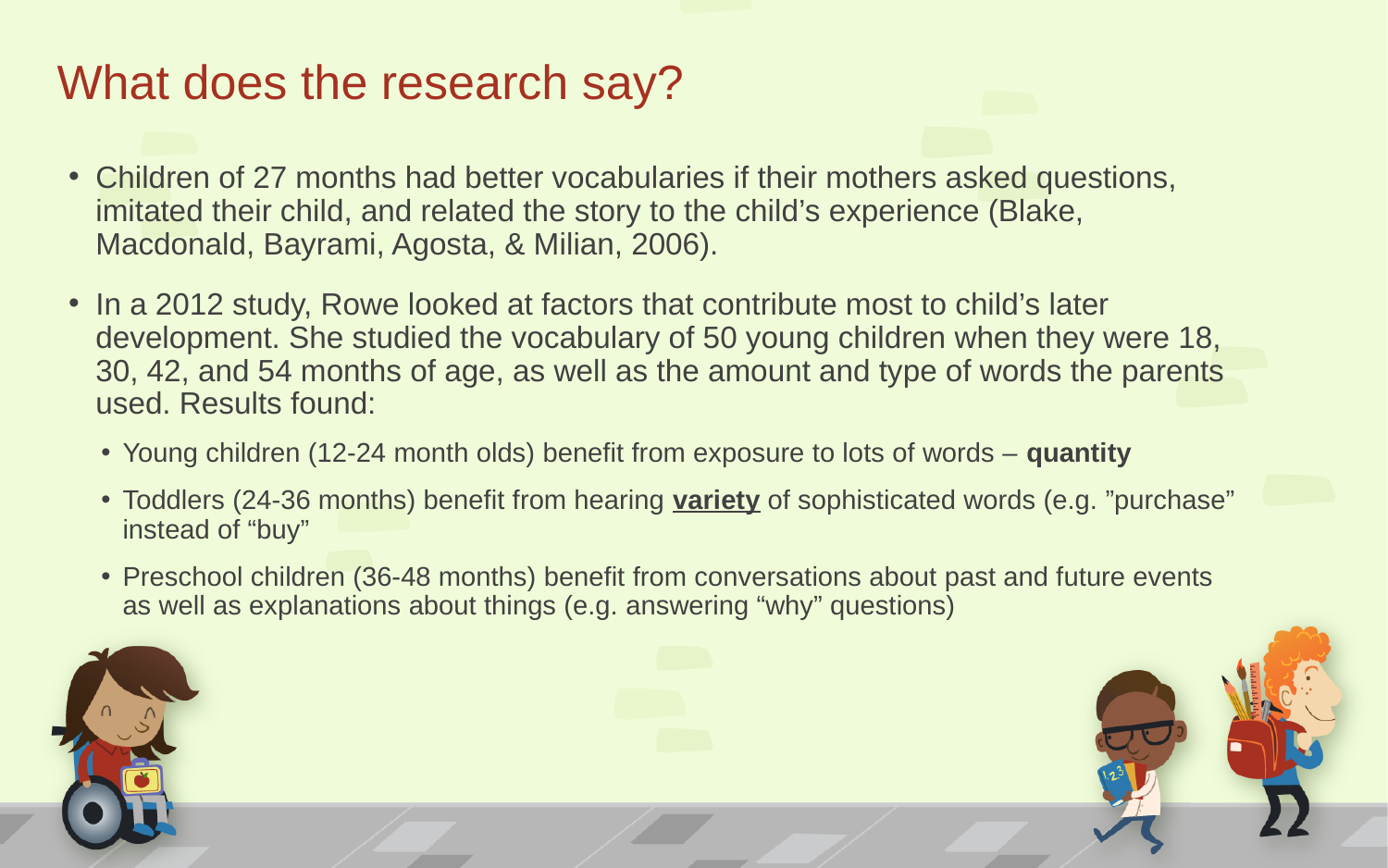

# What does the research say?
Children of 27 months had better vocabularies if their mothers asked questions, imitated their child, and related the story to the child’s experience (Blake, Macdonald, Bayrami, Agosta, & Milian, 2006).
In a 2012 study, Rowe looked at factors that contribute most to child’s later development. She studied the vocabulary of 50 young children when they were 18, 30, 42, and 54 months of age, as well as the amount and type of words the parents used. Results found:
Young children (12-24 month olds) benefit from exposure to lots of words – quantity
Toddlers (24-36 months) benefit from hearing variety of sophisticated words (e.g. ”purchase” instead of “buy”
Preschool children (36-48 months) benefit from conversations about past and future events as well as explanations about things (e.g. answering “why” questions)